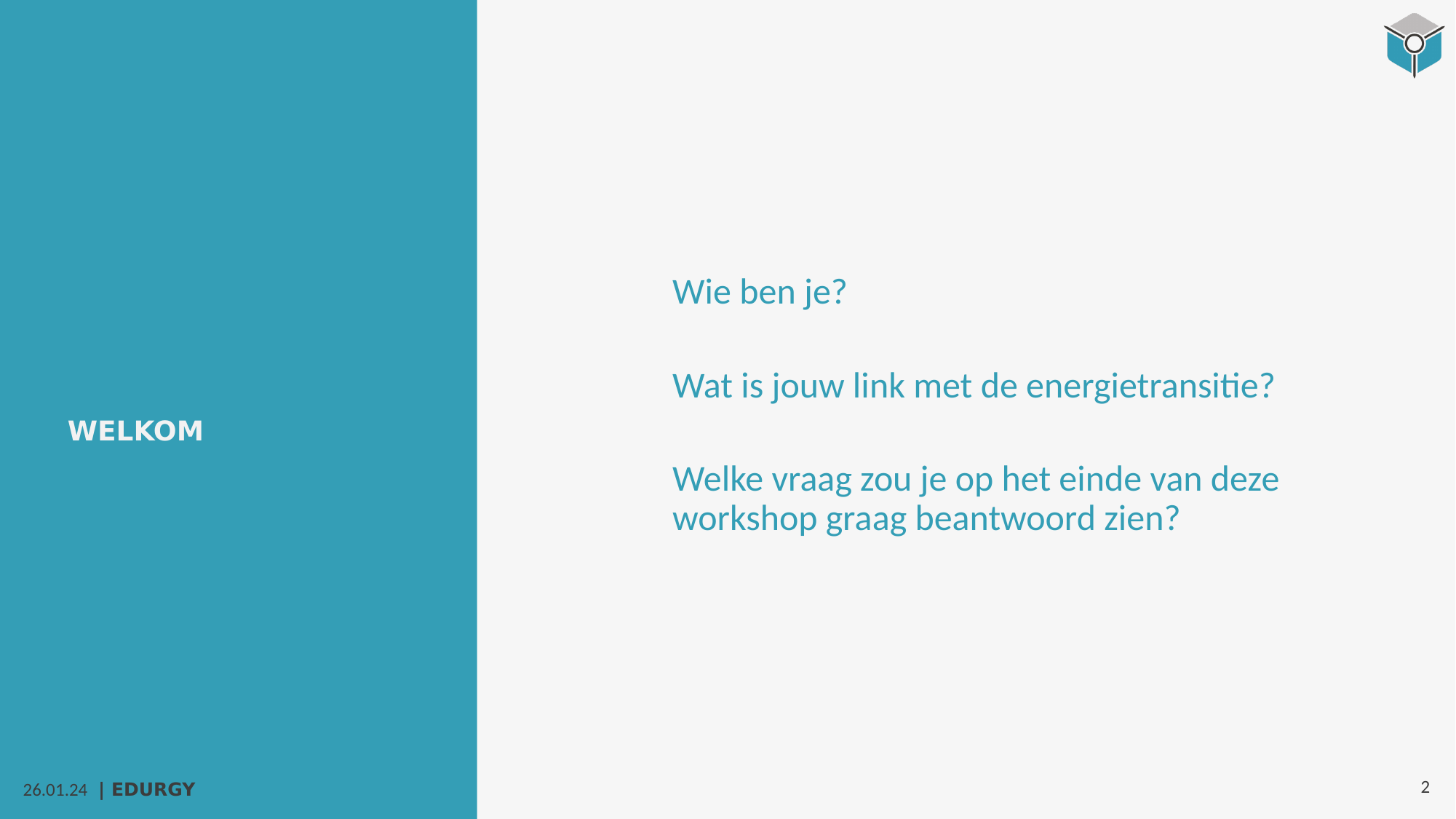

Wie ben je?

Wat is jouw link met de energietransitie?

Welke vraag zou je op het einde van deze workshop graag beantwoord zien?
# Welkom

2
26.01.24
| EDURGY